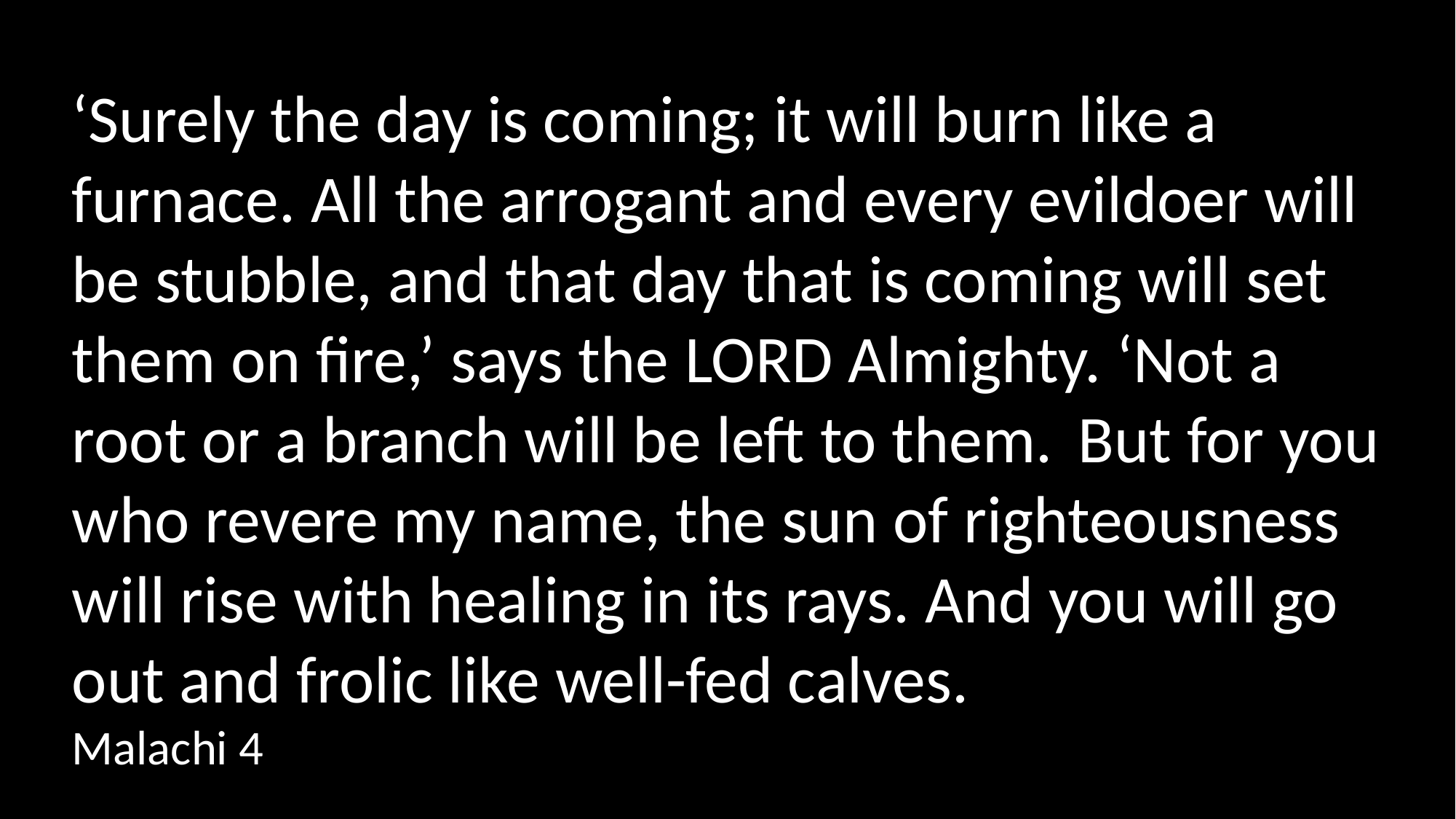

‘Surely the day is coming; it will burn like a furnace. All the arrogant and every evildoer will be stubble, and that day that is coming will set them on fire,’ says the Lord Almighty. ‘Not a root or a branch will be left to them.  But for you who revere my name, the sun of righteousness will rise with healing in its rays. And you will go out and frolic like well-fed calves.                              Malachi 4